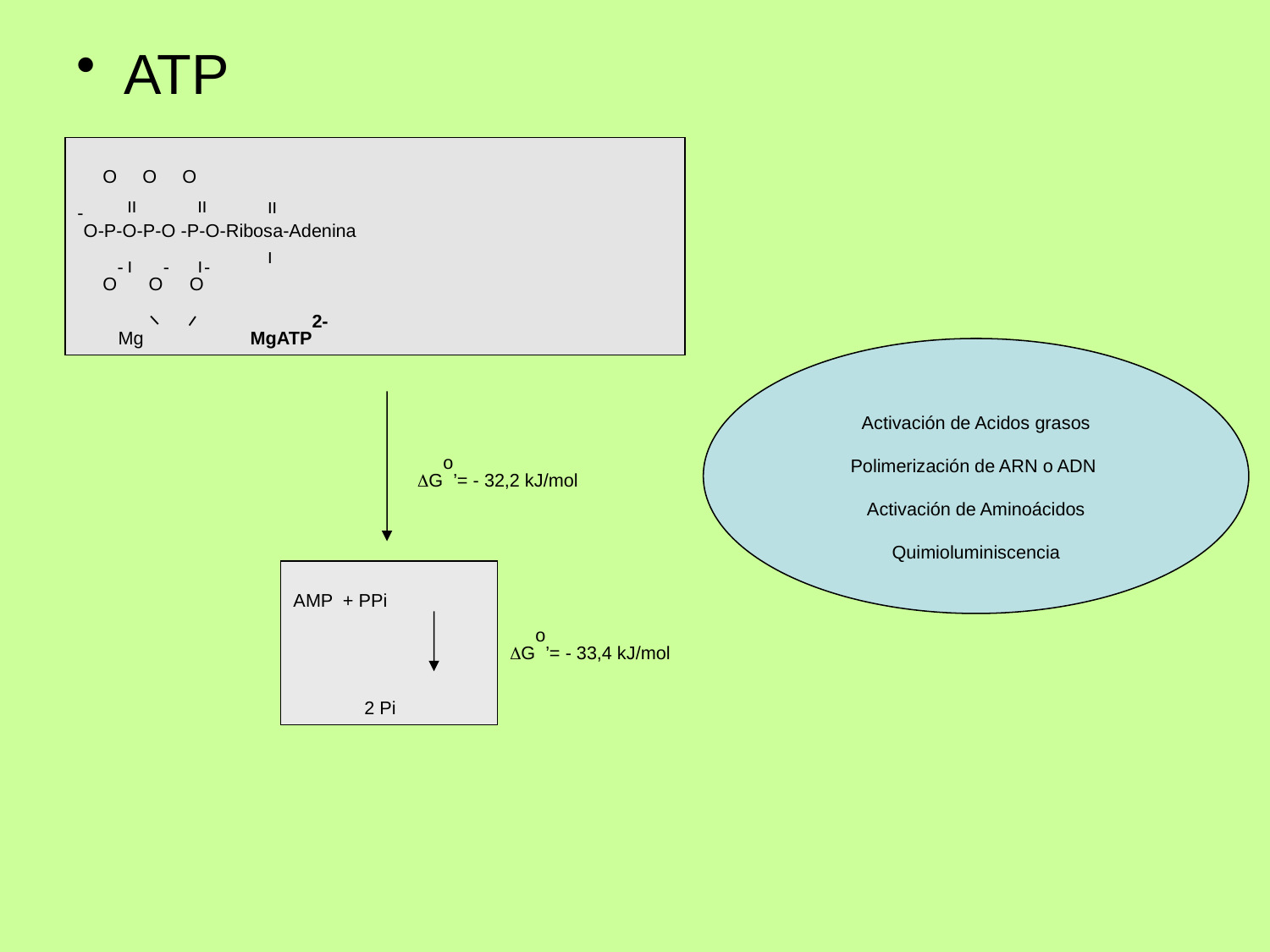

ATP
     O     O     O
-O-P-O-P-O -P-O-Ribosa-Adenina
     O-     O-    O-
        Mg                     MgATP2-
װ
װ
װ
ו
ו
ו
ו
ו
Activación de Acidos grasos
Polimerización de ARN o ADN
Activación de Aminoácidos
Quimioluminiscencia

ΔGo’= - 32,2 kJ/mol
AMP  + PPi

              2 Pi

ΔGo’= - 33,4 kJ/mol